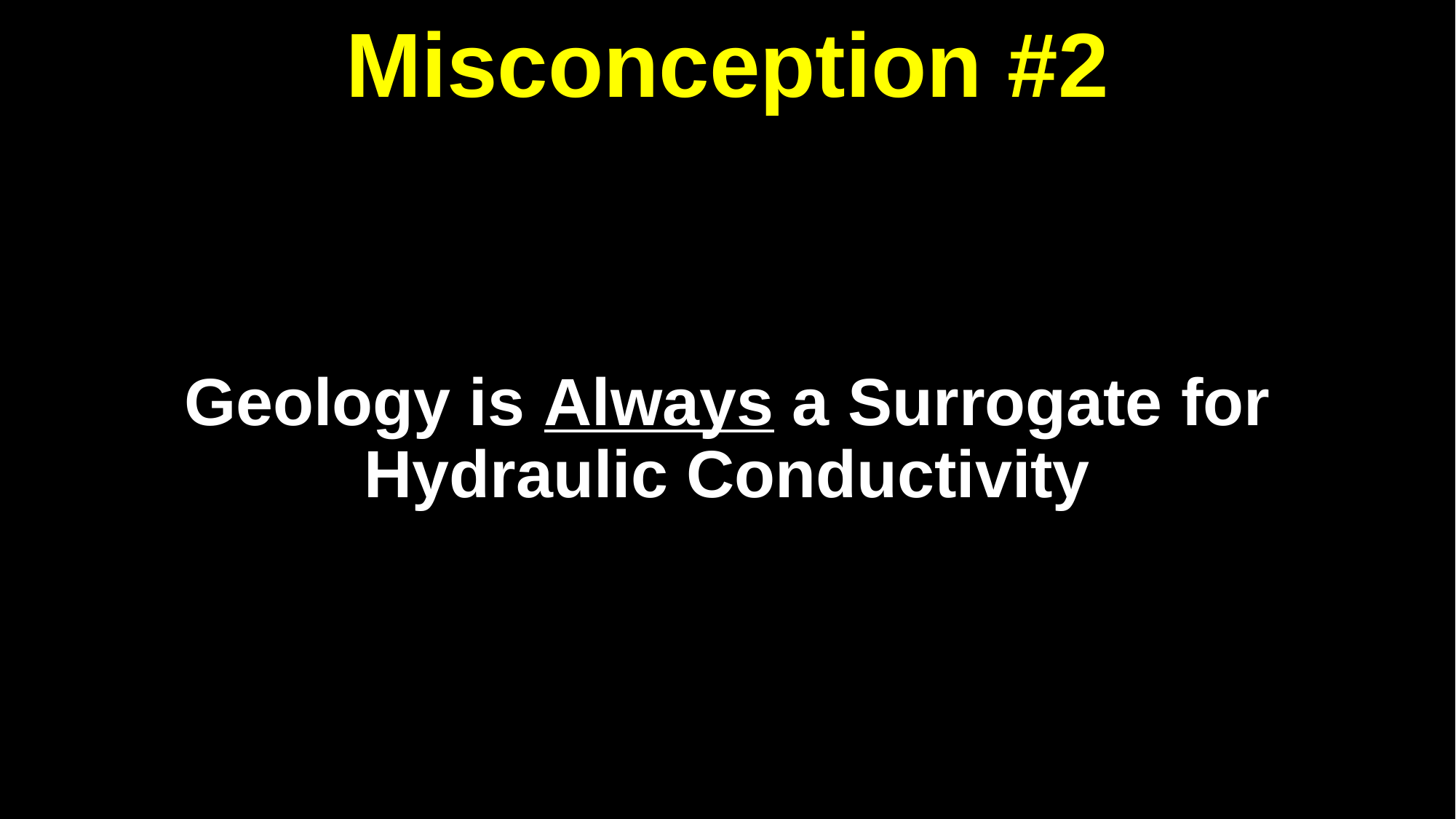

# Geology is Always a Surrogate for Hydraulic Conductivity
Misconception #2